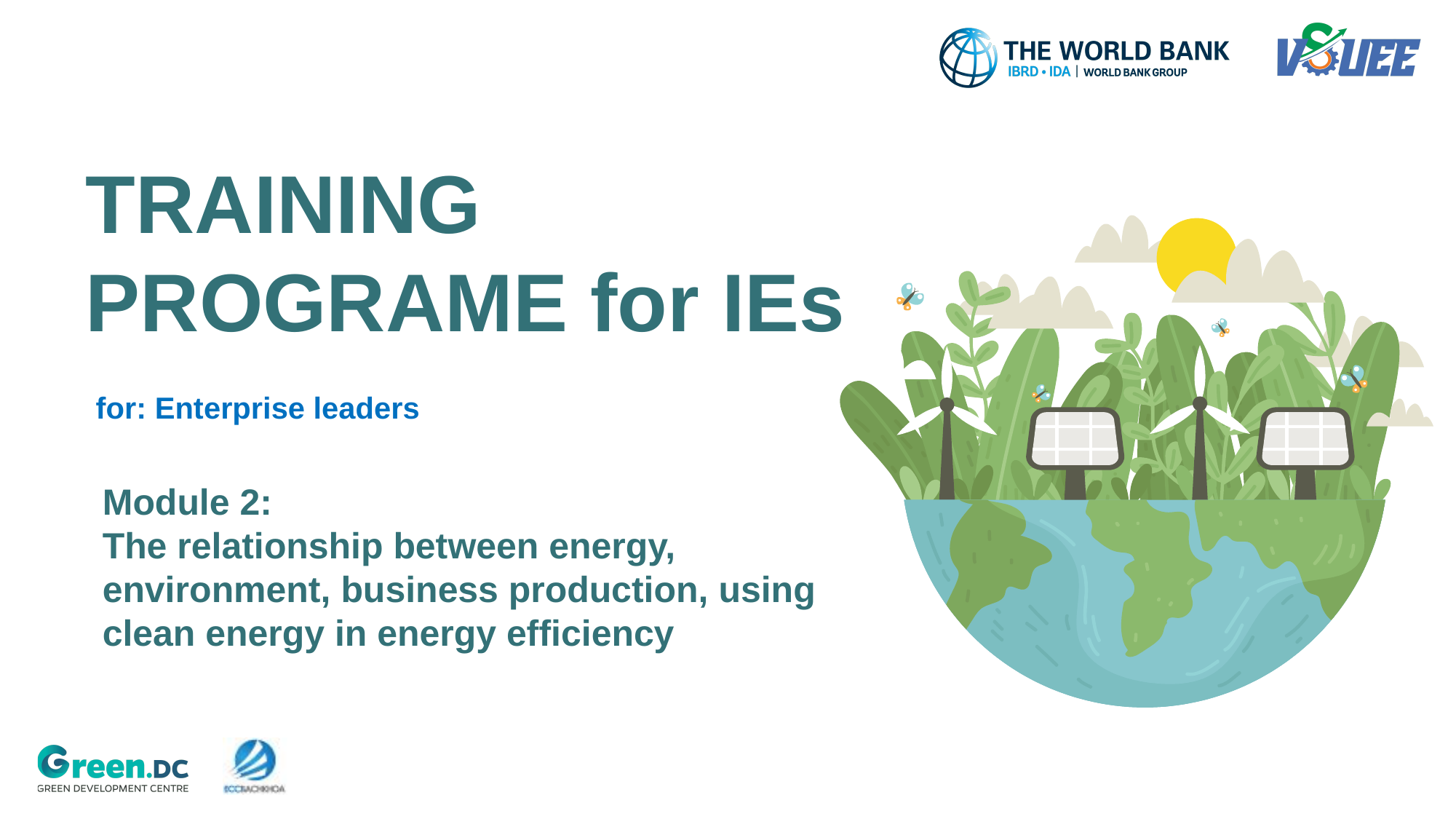

TRAINING PROGRAME for IEs

for: Enterprise leaders
Module 2:
The relationship between energy, environment, business production, using clean energy in energy efficiency